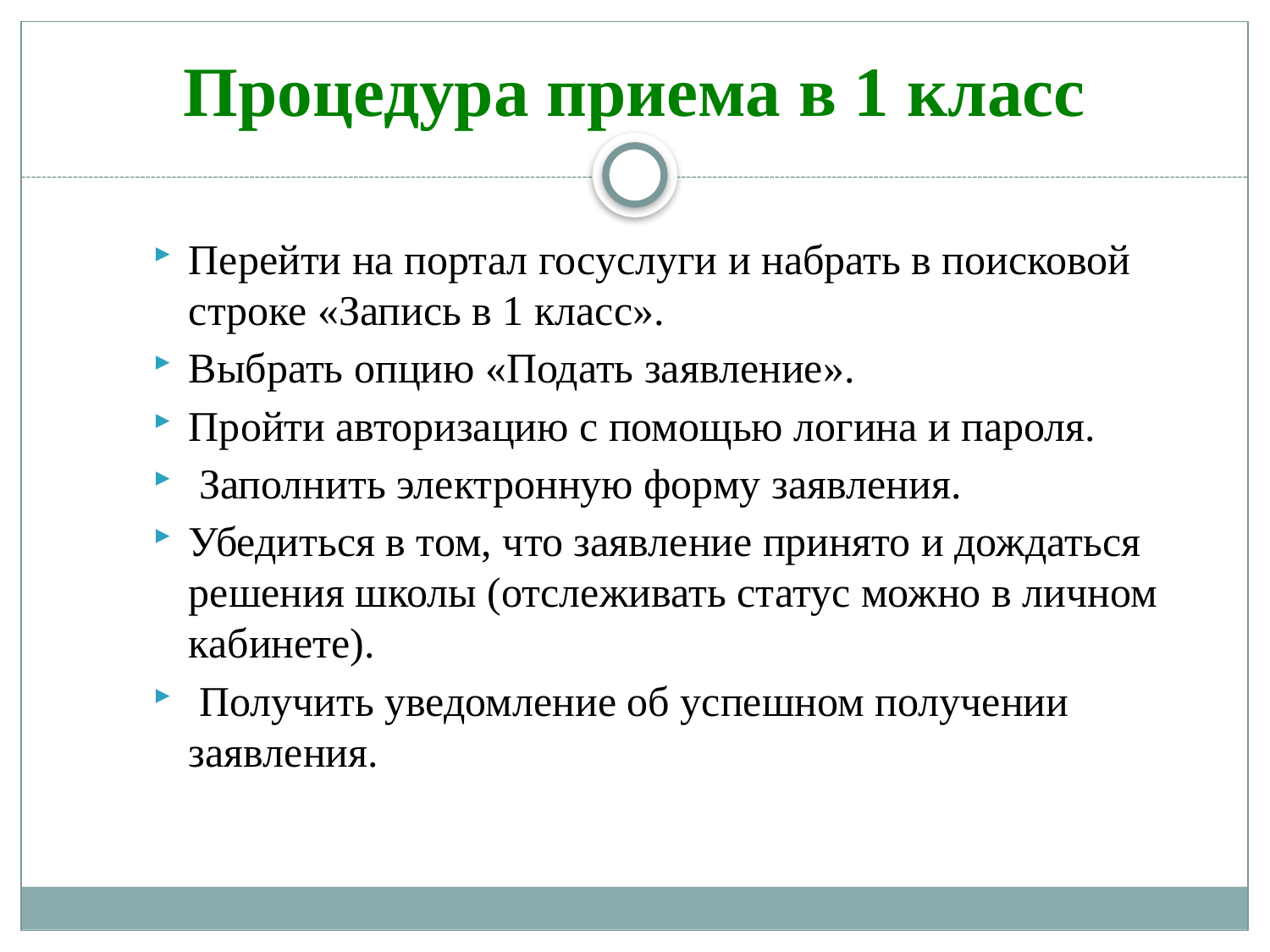

# Процедура приема в 1 класс
Перейти на портал госуслуги и набрать в поисковой строке «Запись в 1 класс».
Выбрать опцию «Подать заявление».
Пройти авторизацию с помощью логина и пароля.
 Заполнить электронную форму заявления.
Убедиться в том, что заявление принято и дождаться решения школы (отслеживать статус можно в личном кабинете).
 Получить уведомление об успешном получении заявления.